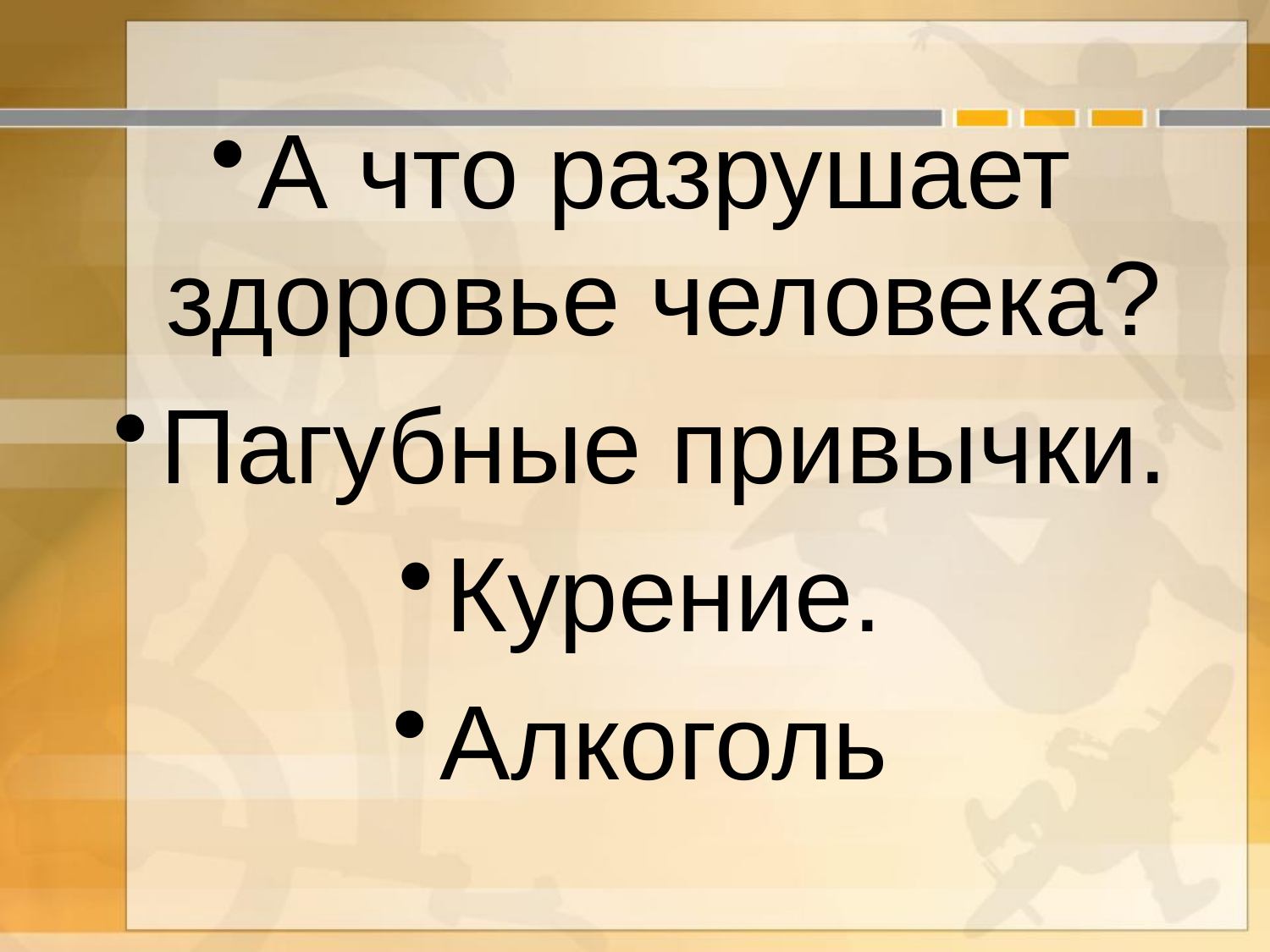

А что разрушает здоровье человека?
Пагубные привычки.
Курение.
Алкоголь